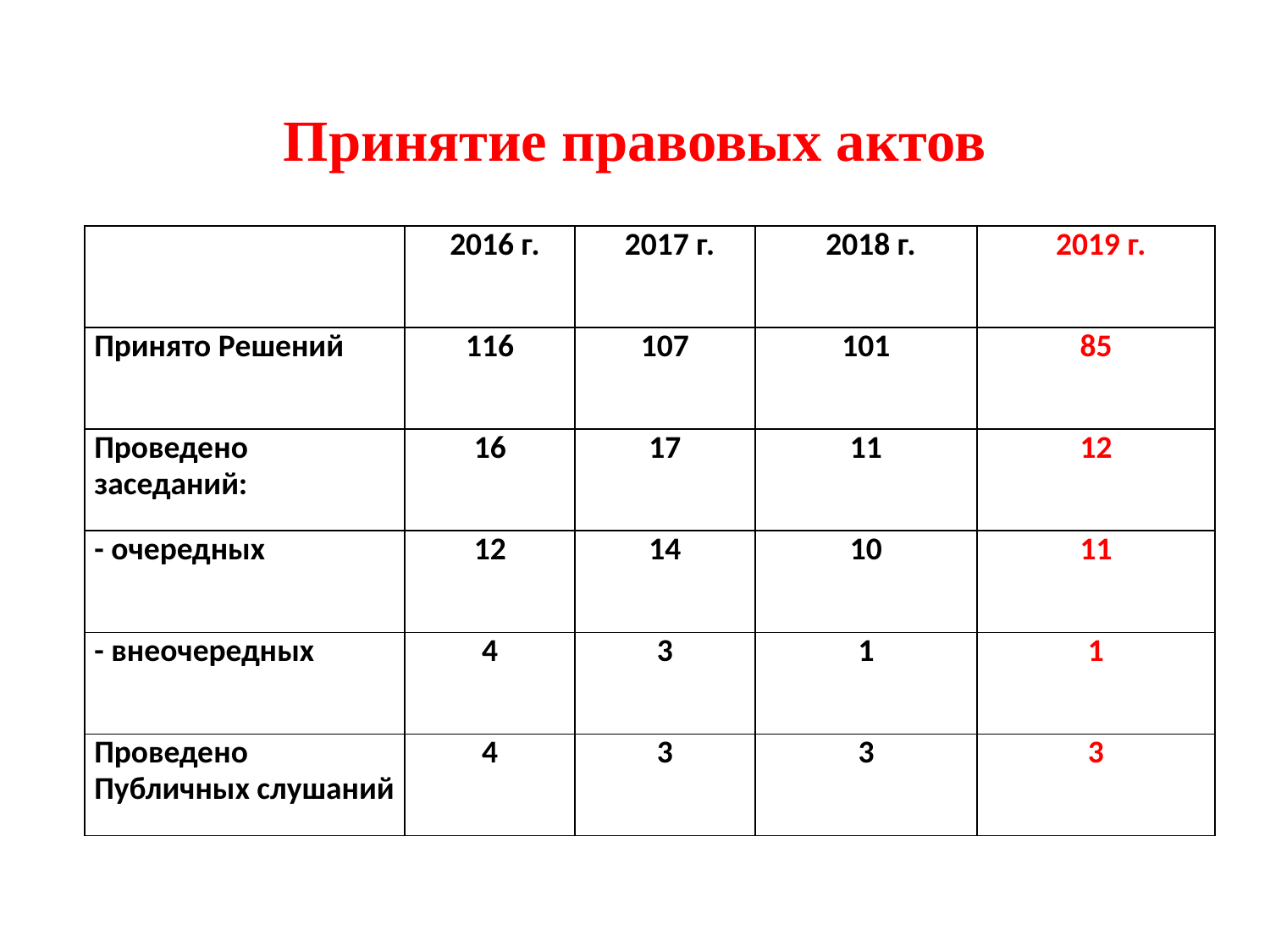

# Принятие правовых актов
|  | 2016 г. | 2017 г. | 2018 г. | 2019 г. |
| --- | --- | --- | --- | --- |
| Принято Решений | 116 | 107 | 101 | 85 |
| Проведено заседаний: | 16 | 17 | 11 | 12 |
| - очередных | 12 | 14 | 10 | 11 |
| - внеочередных | 4 | 3 | 1 | 1 |
| Проведено Публичных слушаний | 4 | 3 | 3 | 3 |